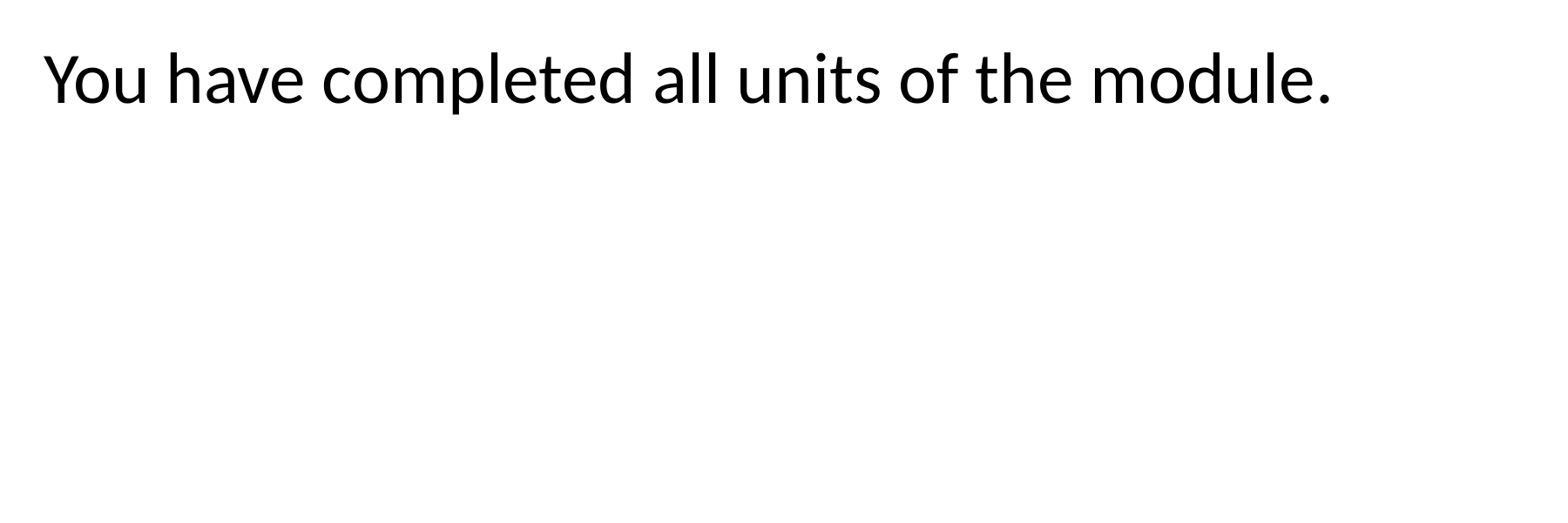

You have completed all units of the module.